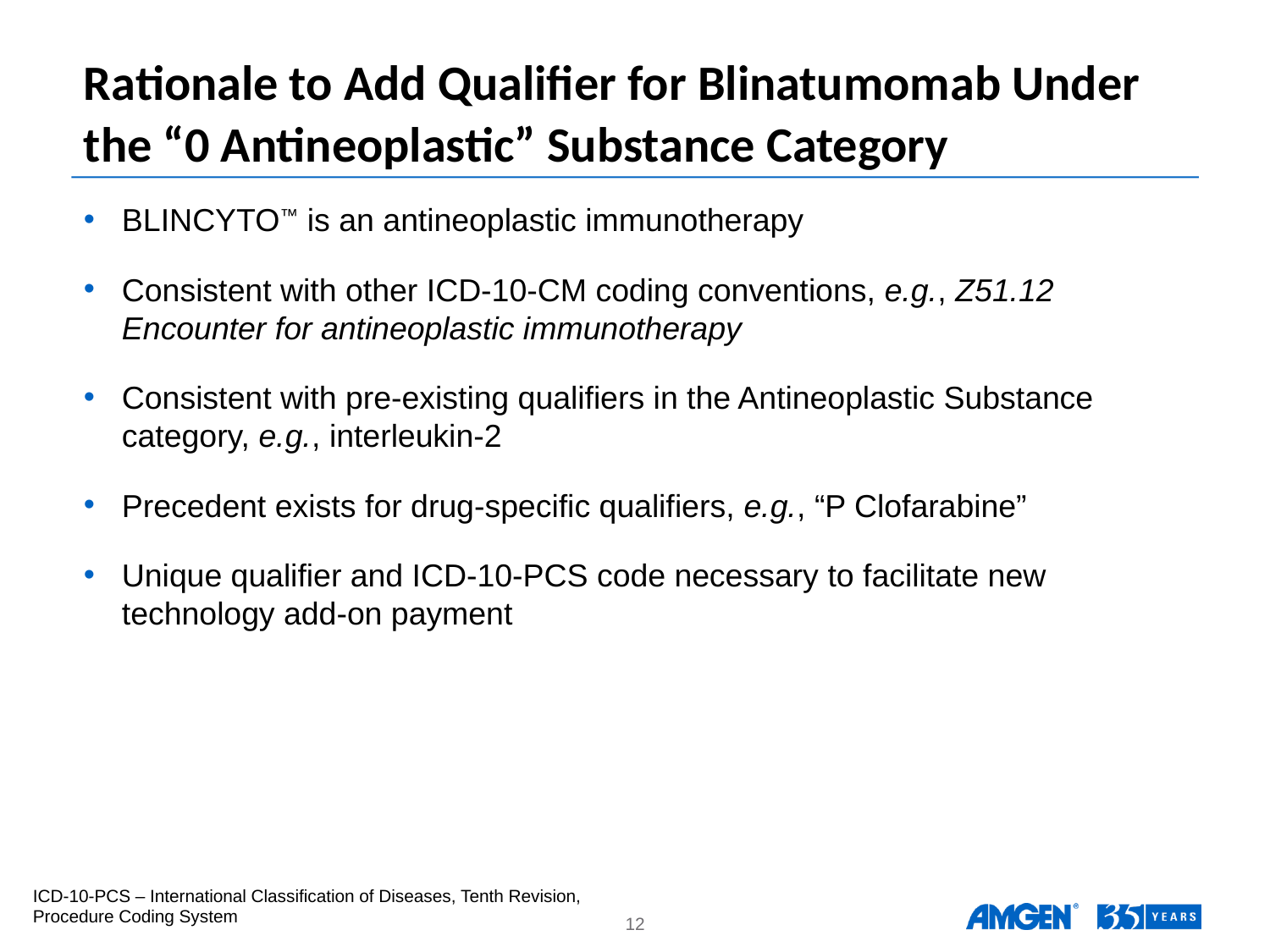

# Rationale to Add Qualifier for Blinatumomab Under the “0 Antineoplastic” Substance Category
BLINCYTO™ is an antineoplastic immunotherapy
Consistent with other ICD-10-CM coding conventions, e.g., Z51.12 Encounter for antineoplastic immunotherapy
Consistent with pre-existing qualifiers in the Antineoplastic Substance category, e.g., interleukin-2
Precedent exists for drug-specific qualifiers, e.g., “P Clofarabine”
Unique qualifier and ICD-10-PCS code necessary to facilitate new technology add-on payment
ICD-10-PCS – International Classification of Diseases, Tenth Revision, Procedure Coding System